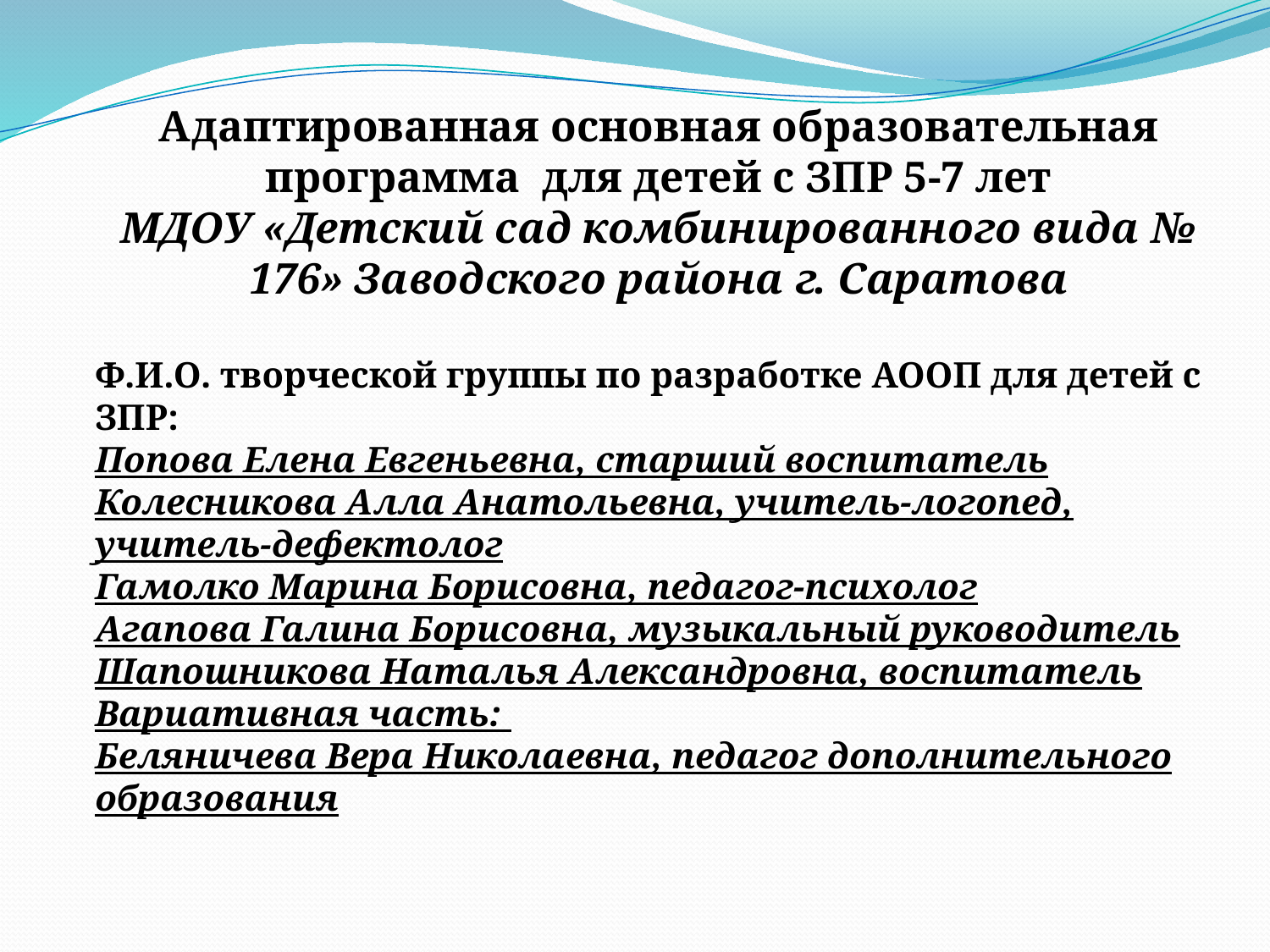

Адаптированная основная образовательная программа  для детей с ЗПР 5-7 лет
МДОУ «Детский сад комбинированного вида № 176» Заводского района г. Саратова

Ф.И.О. творческой группы по разработке АООП для детей с ЗПР:
Попова Елена Евгеньевна, старший воспитатель
Колесникова Алла Анатольевна, учитель-логопед, учитель-дефектолог
Гамолко Марина Борисовна, педагог-психолог
Агапова Галина Борисовна, музыкальный руководитель
Шапошникова Наталья Александровна, воспитатель
Вариативная часть:
Беляничева Вера Николаевна, педагог дополнительного образования